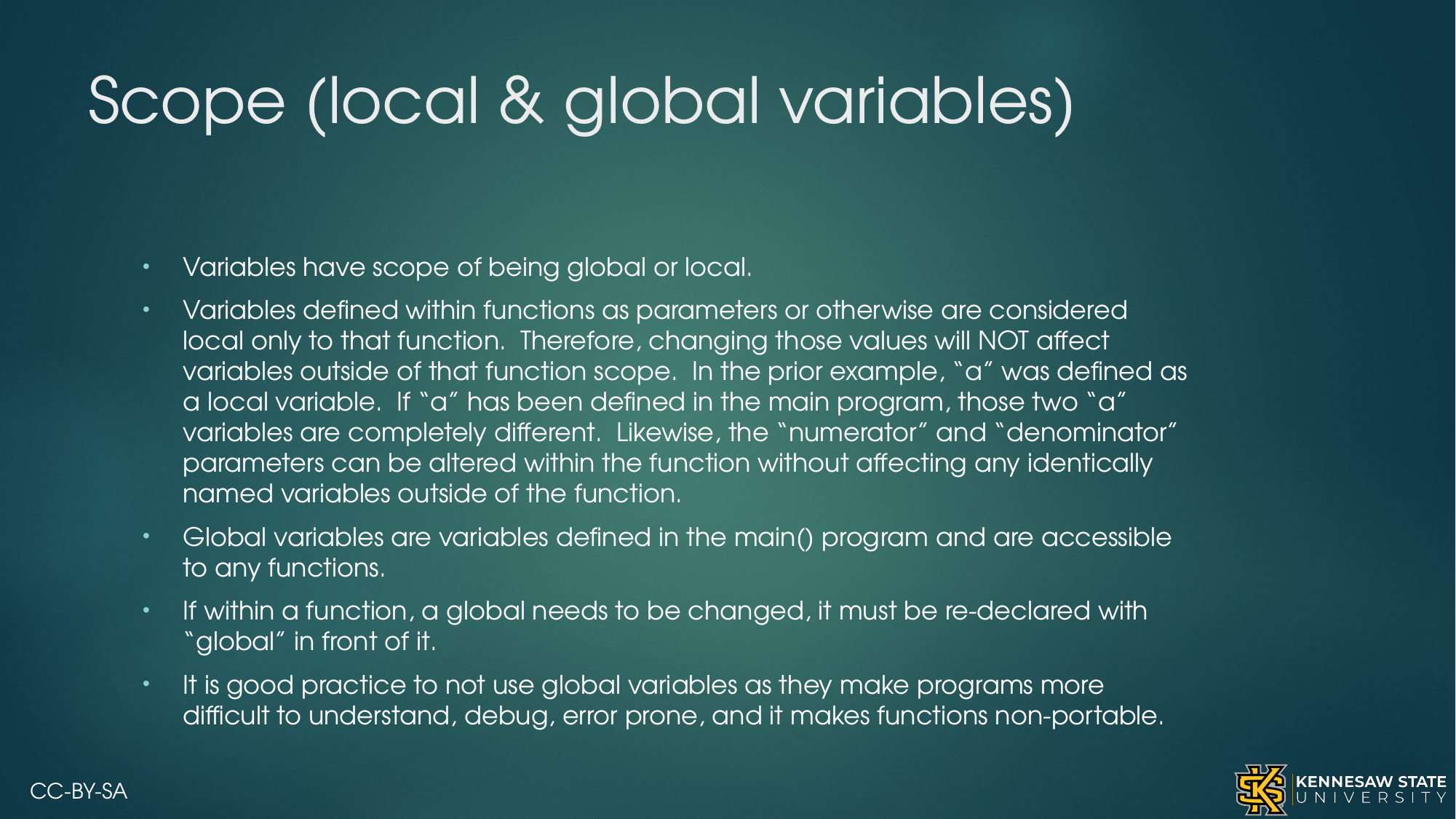

# Scope (local & global variables)
Variables have scope of being global or local.
Variables defined within functions as parameters or otherwise are considered local only to that function.  Therefore, changing those values will NOT affect variables outside of that function scope.  In the prior example, “a” was defined as a local variable.  If “a” has been defined in the main program, those two “a” variables are completely different.  Likewise, the “numerator” and “denominator” parameters can be altered within the function without affecting any identically named variables outside of the function.
Global variables are variables defined in the main() program and are accessible to any functions.
If within a function, a global needs to be changed, it must be re-declared with “global” in front of it.
It is good practice to not use global variables as they make programs more difficult to understand, debug, error prone, and it makes functions non-portable.